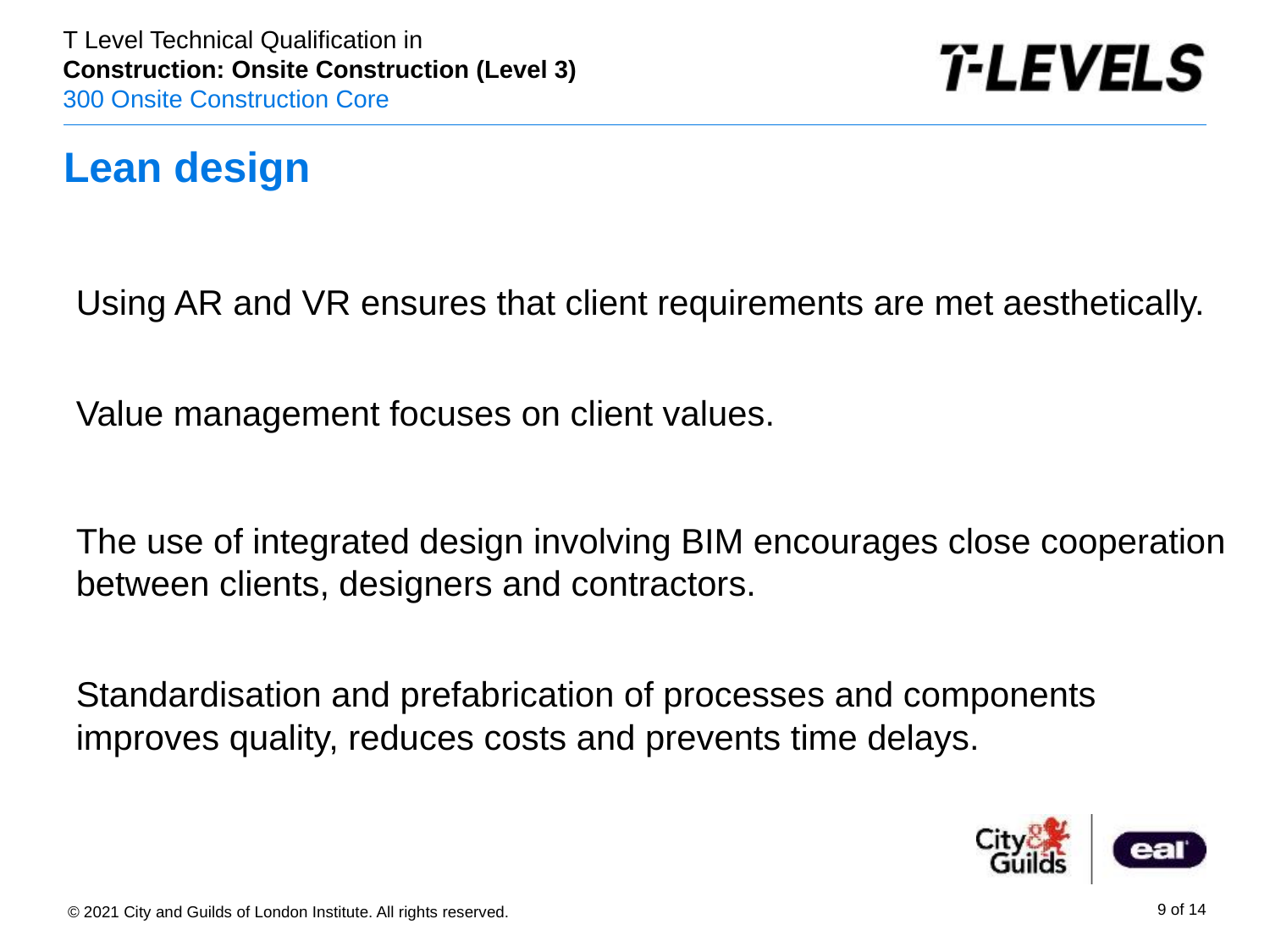

# Lean design
Using AR and VR ensures that client requirements are met aesthetically.
Value management focuses on client values.
The use of integrated design involving BIM encourages close cooperation between clients, designers and contractors.
Standardisation and prefabrication of processes and components improves quality, reduces costs and prevents time delays.